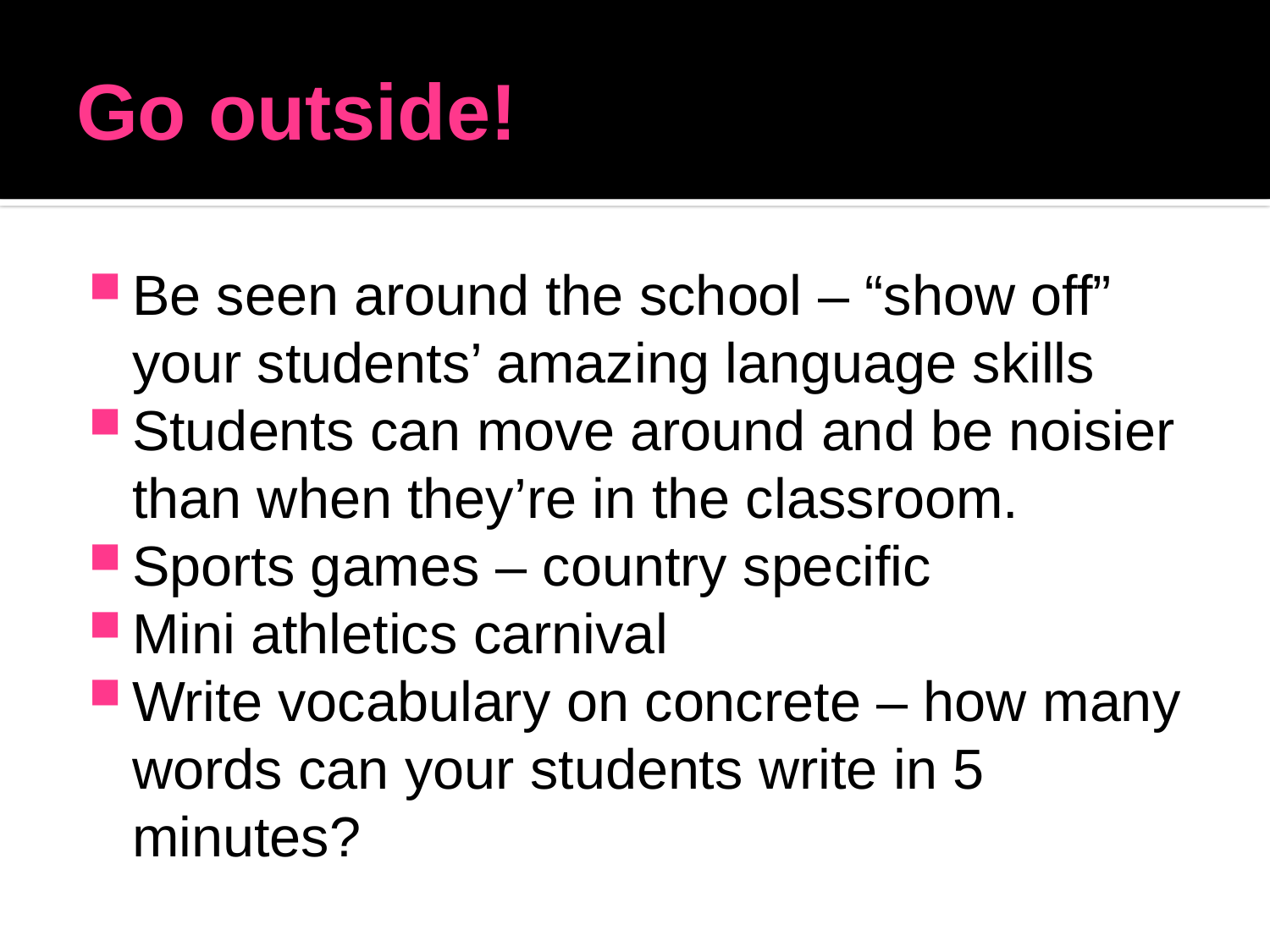

# Go outside!
Be seen around the school – “show off” your students’ amazing language skills
Students can move around and be noisier than when they’re in the classroom.
Sports games – country specific
Mini athletics carnival
Write vocabulary on concrete – how many words can your students write in 5 minutes?